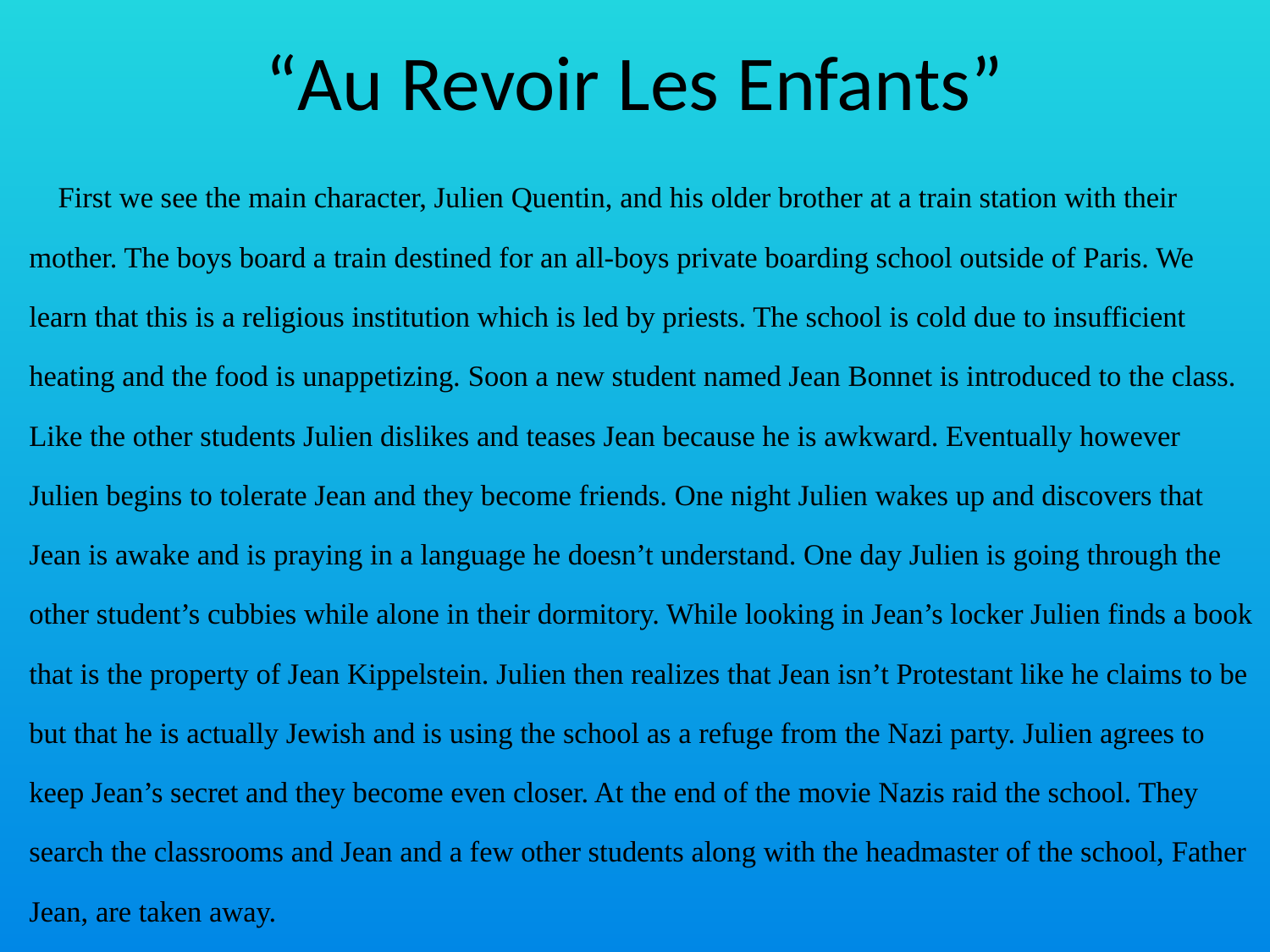

# “Au Revoir Les Enfants”
 	First we see the main character, Julien Quentin, and his older brother at a train station with their mother. The boys board a train destined for an all-boys private boarding school outside of Paris. We learn that this is a religious institution which is led by priests. The school is cold due to insufficient heating and the food is unappetizing. Soon a new student named Jean Bonnet is introduced to the class. Like the other students Julien dislikes and teases Jean because he is awkward. Eventually however Julien begins to tolerate Jean and they become friends. One night Julien wakes up and discovers that Jean is awake and is praying in a language he doesn’t understand. One day Julien is going through the other student’s cubbies while alone in their dormitory. While looking in Jean’s locker Julien finds a book that is the property of Jean Kippelstein. Julien then realizes that Jean isn’t Protestant like he claims to be but that he is actually Jewish and is using the school as a refuge from the Nazi party. Julien agrees to keep Jean’s secret and they become even closer. At the end of the movie Nazis raid the school. They search the classrooms and Jean and a few other students along with the headmaster of the school, Father Jean, are taken away.